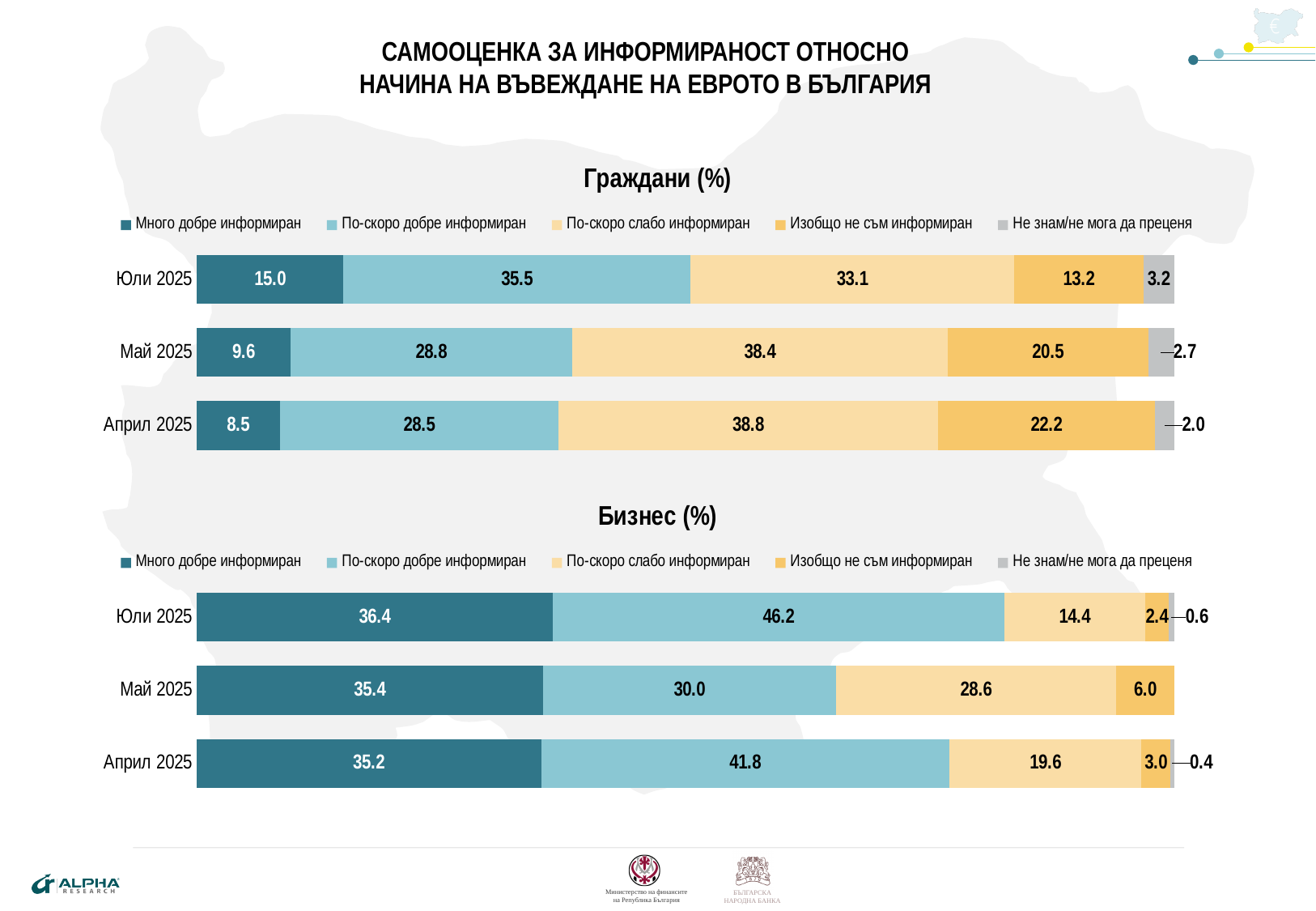

Самооценка за информираност относно начина на въвеждане на еврото в България

### Chart: Граждани (%)

| Category | Много добре информиран | По-скоро добре информиран | По-скоро слабо информиран | Изобщо не съм информиран | Не знам/не мога да преценя |
|---|---|---|---|---|---|
| Април 2025 | 8.5 | 28.5 | 38.8 | 22.2 | 2.0 |
| Май 2025 | 9.6 | 28.8 | 38.4 | 20.5 | 2.7 |
| Юли 2025 | 15.0 | 35.5 | 33.1 | 13.2 | 3.2 |

### Chart: Бизнес (%)

| Category | Много добре информиран | По-скоро добре информиран | По-скоро слабо информиран | Изобщо не съм информиран | Не знам/не мога да преценя |
|---|---|---|---|---|---|
| Април 2025 | 35.2 | 41.8 | 19.6 | 3.0 | 0.4 |
| Май 2025 | 35.4 | 30.0 | 28.6 | 6.0 | 0.0 |
| Юли 2025 | 36.4 | 46.2 | 14.4 | 2.4 | 0.6 |